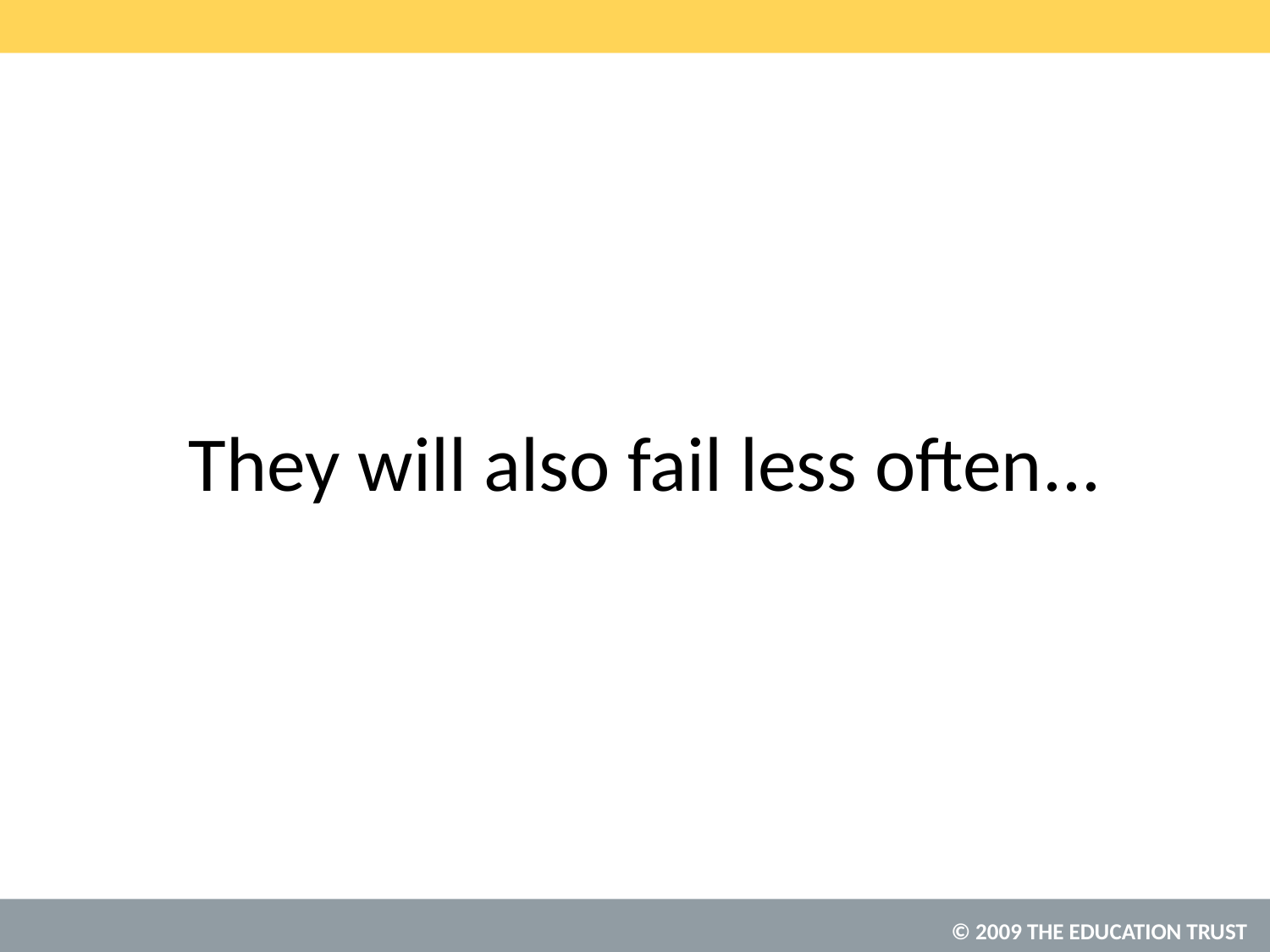

# They will also fail less often...